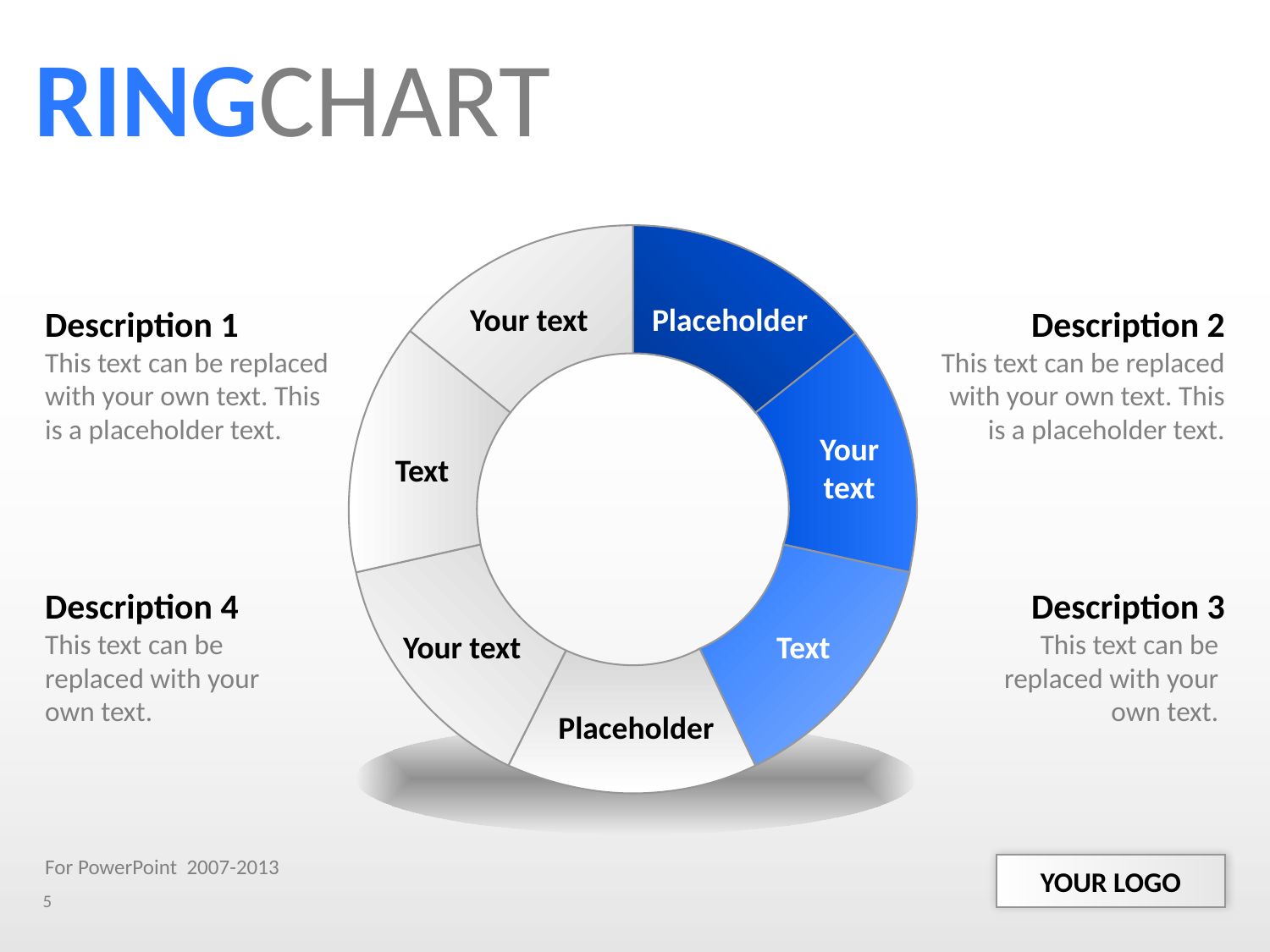

RINGCHART

Description 1
This text can be replaced with your own text. This is a placeholder text.
Description 2
This text can be replaced with your own text. This is a placeholder text.

Your text
Placeholder
Your
text
Text
Your text
Text
Placeholder
Description 4
This text can be
replaced with your
own text.
Description 3
This text can be
replaced with your
own text.

For PowerPoint  2007-2013